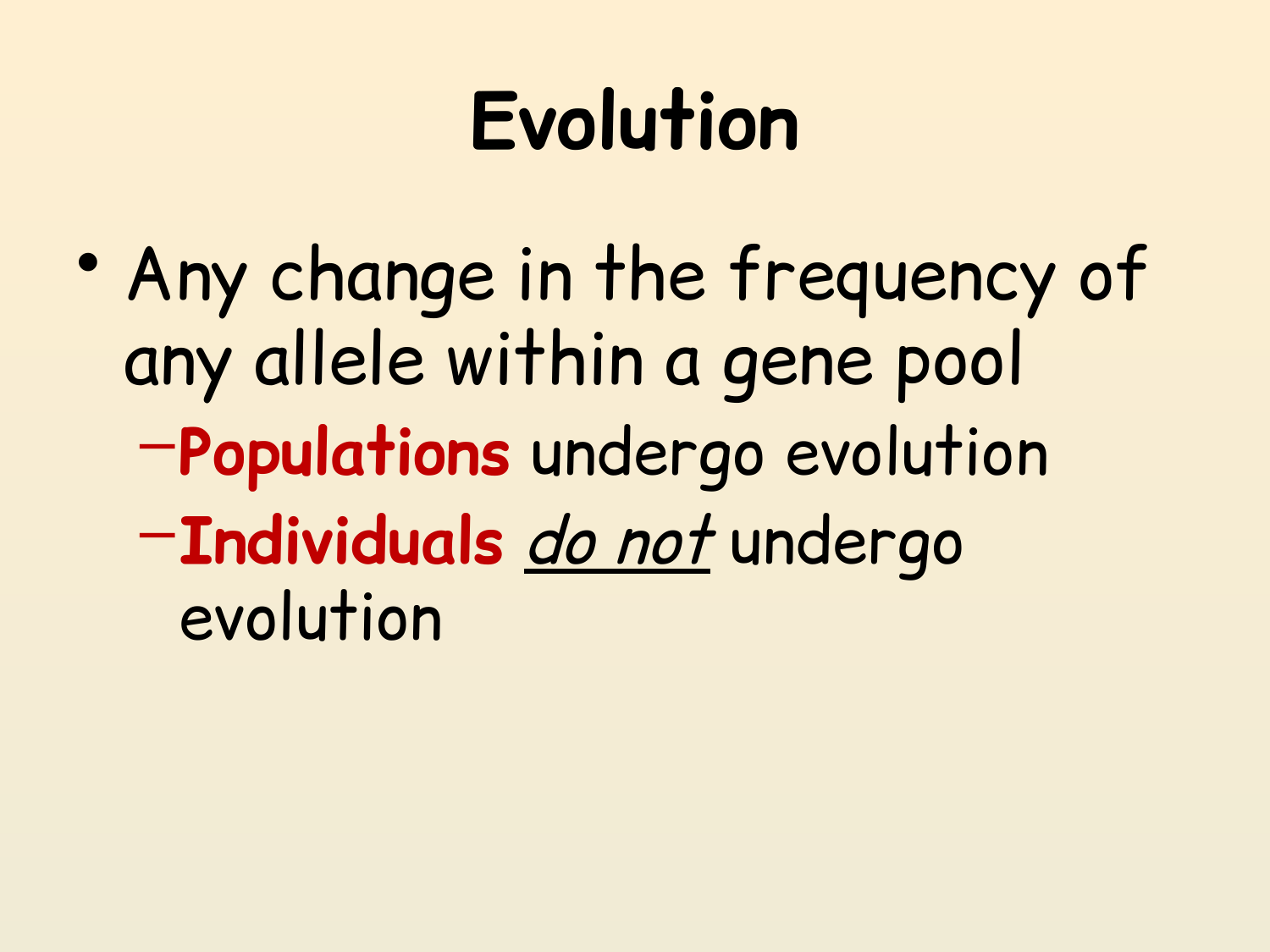

# Evolution
Any change in the frequency of any allele within a gene pool
Populations undergo evolution
Individuals do not undergo evolution